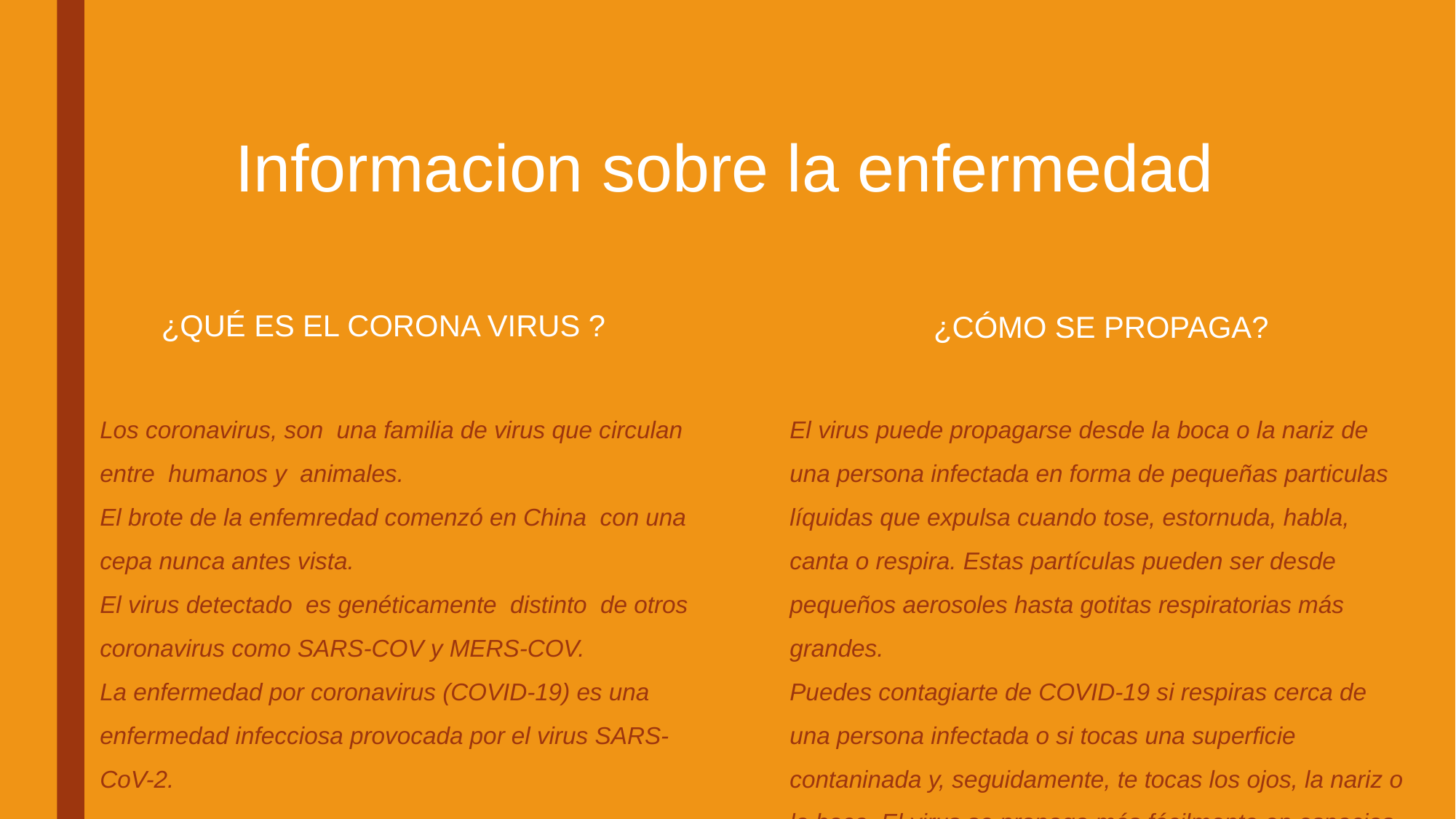

# Informacion sobre la enfermedad
¿Qué es el Corona Virus ?
¿CÓMO SE Propaga?
Los coronavirus, son  una familia de virus que circulan entre  humanos y  animales.
El brote de la enfemredad comenzó en China  con una cepa nunca antes vista.
El virus detectado  es genéticamente  distinto  de otros coronavirus como SARS-COV y MERS-COV.
La enfermedad por coronavirus (COVID‑19) es una enfermedad infecciosa provocada por el virus SARS-CoV-2.

El virus puede propagarse desde la boca o la nariz de una persona infectada en forma de pequeñas particulas líquidas que expulsa cuando tose, estornuda, habla, canta o respira. Estas partículas pueden ser desde pequeños aerosoles hasta gotitas respiratorias más grandes.
Puedes contagiarte de COVID‑19 si respiras cerca de una persona infectada o si tocas una superficie contaninada y, seguidamente, te tocas los ojos, la nariz o la boca. El virus se propaga más fácilmente en espacios interiores o en aglomeraciones de personas.